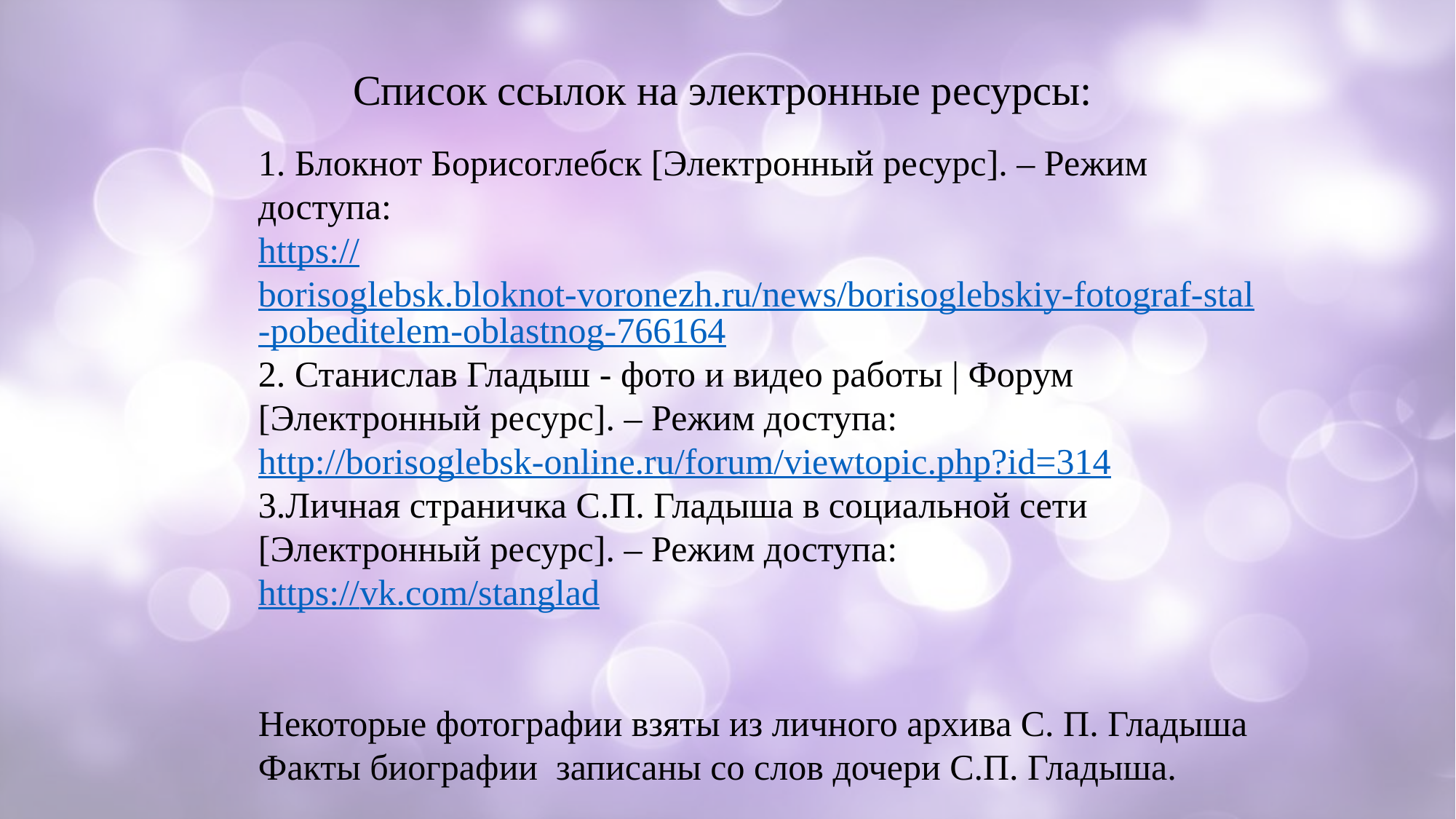

Список ссылок на электронные ресурсы:

1. Блокнот Борисоглебск [Электронный ресурс]. – Режим доступа:
https://borisoglebsk.bloknot-voronezh.ru/news/borisoglebskiy-fotograf-stal-pobeditelem-oblastnog-766164
2. Станислав Гладыш - фото и видео работы | Форум  [Электронный ресурс]. – Режим доступа:
http://borisoglebsk-online.ru/forum/viewtopic.php?id=314
3.Личная страничка С.П. Гладыша в социальной сети [Электронный ресурс]. – Режим доступа:
https://vk.com/stanglad

Некоторые фотографии взяты из личного архива С. П. Гладыша
Факты биографии  записаны со слов дочери С.П. Гладыша.